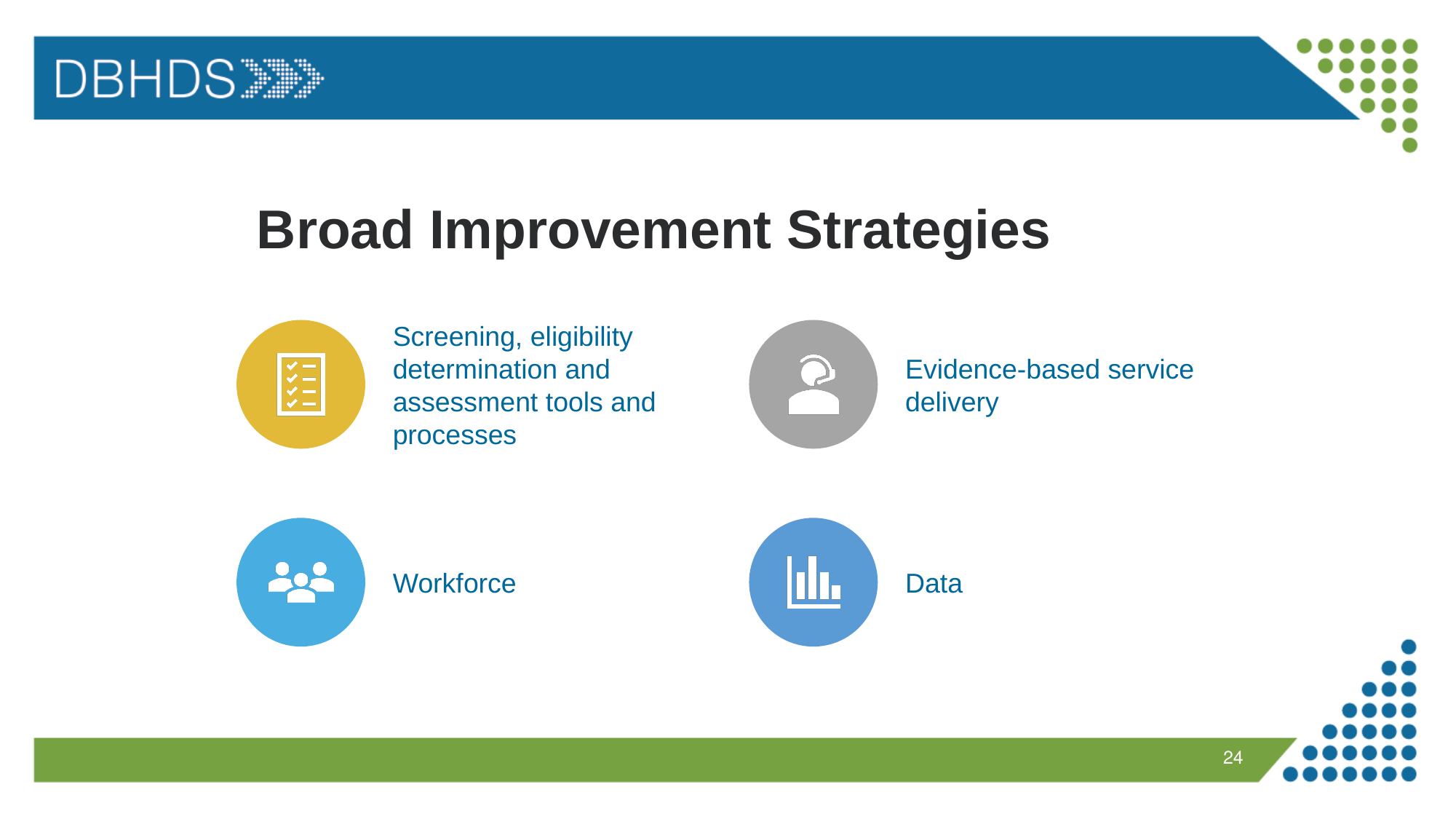

# Broad Improvement Strategies
December 10, 2025
Screening, eligibility determination and assessment tools and processes
Evidence-based service delivery
Workforce
Data
24
FFY 2024 SPP/APR VICC Presentation